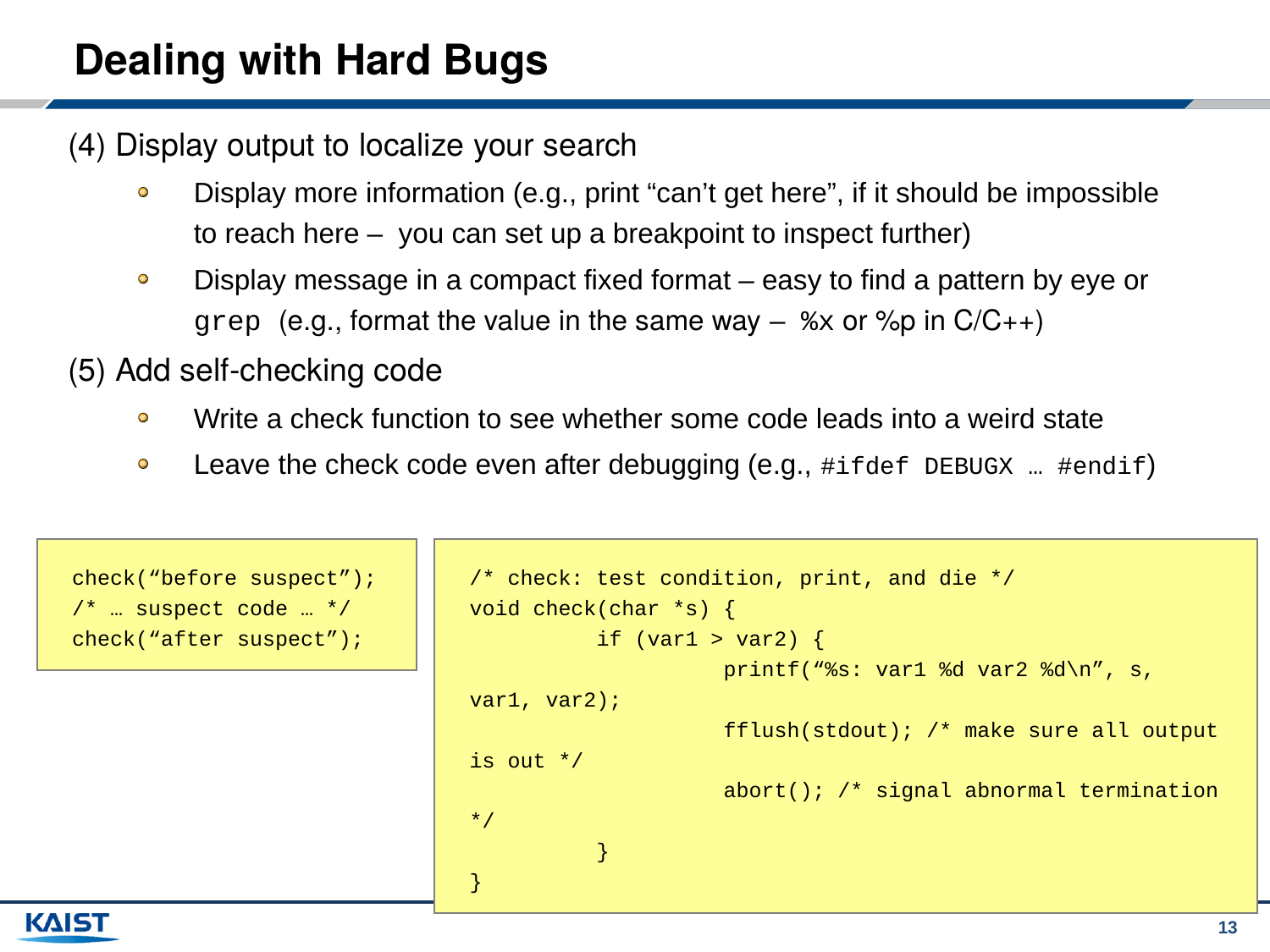

# Dealing with Hard Bugs
(4) Display output to localize your search
Display more information (e.g., print “can’t get here”, if it should be impossible to reach here –  you can set up a breakpoint to inspect further)
Display message in a compact fixed format – easy to find a pattern by eye or grep (e.g., format the value in the same way –  %x or %p in C/C++)
(5) Add self-checking code
Write a check function to see whether some code leads into a weird state
Leave the check code even after debugging (e.g., #ifdef DEBUGX … #endif)

check(“before suspect”);
/* … suspect code … */
check(“after suspect”);
/* check: test condition, print, and die */
void check(char *s) {
	if (var1 > var2) {
		printf(“%s: var1 %d var2 %d\n”, s, var1, var2);
		fflush(stdout); /* make sure all output is out */
		abort(); /* signal abnormal termination */
	}
}